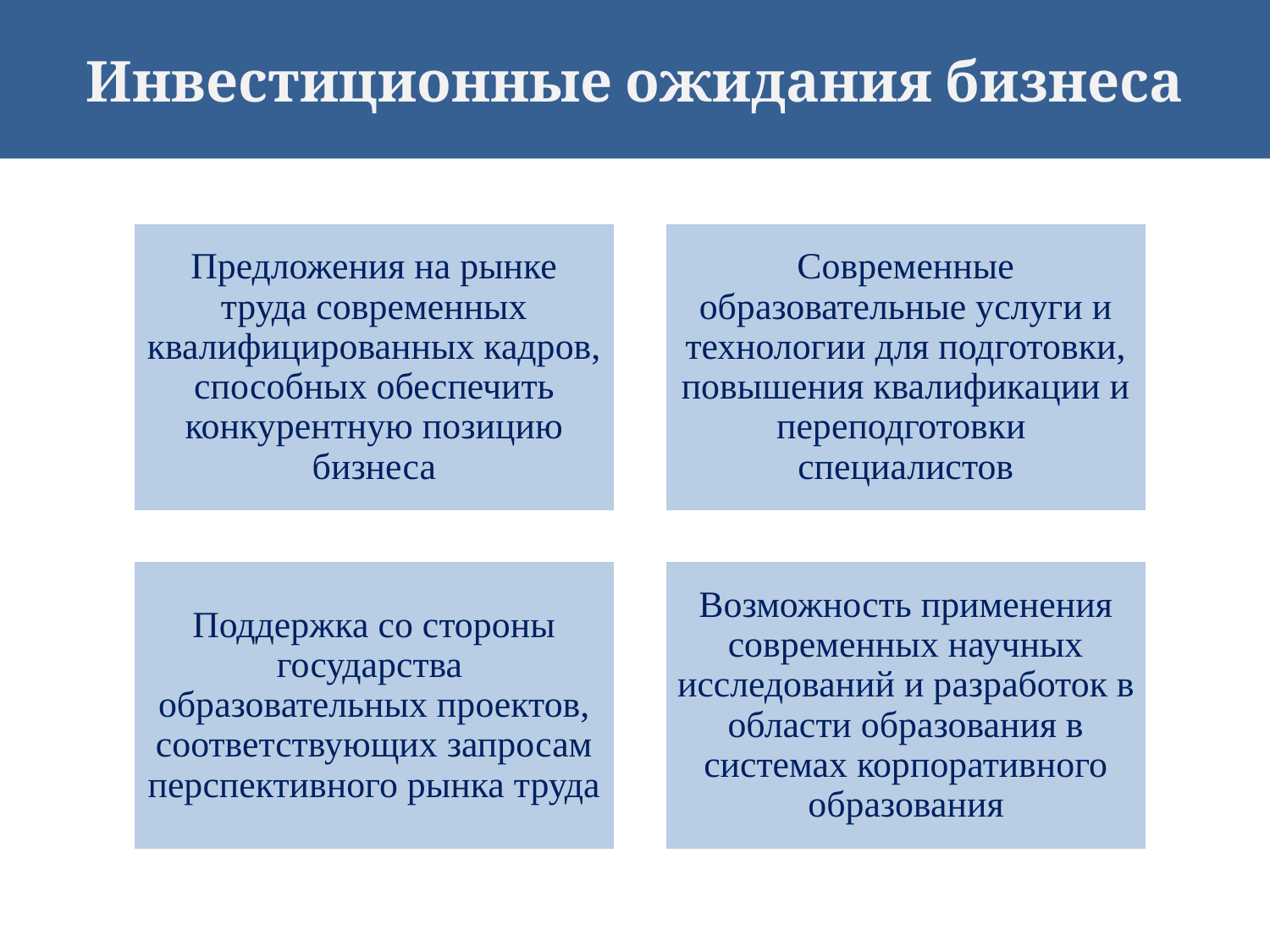

# Инвестиционные ожидания бизнеса
Предложения на рынке труда современных квалифицированных кадров, способных обеспечить конкурентную позицию бизнеса
Современные образовательные услуги и технологии для подготовки, повышения квалификации и переподготовки  специалистов
Поддержка со стороны государства  образовательных проектов, соответствующих запросам перспективного рынка труда
Возможность применения современных научных исследований и разработок в области образования в системах корпоративного образования